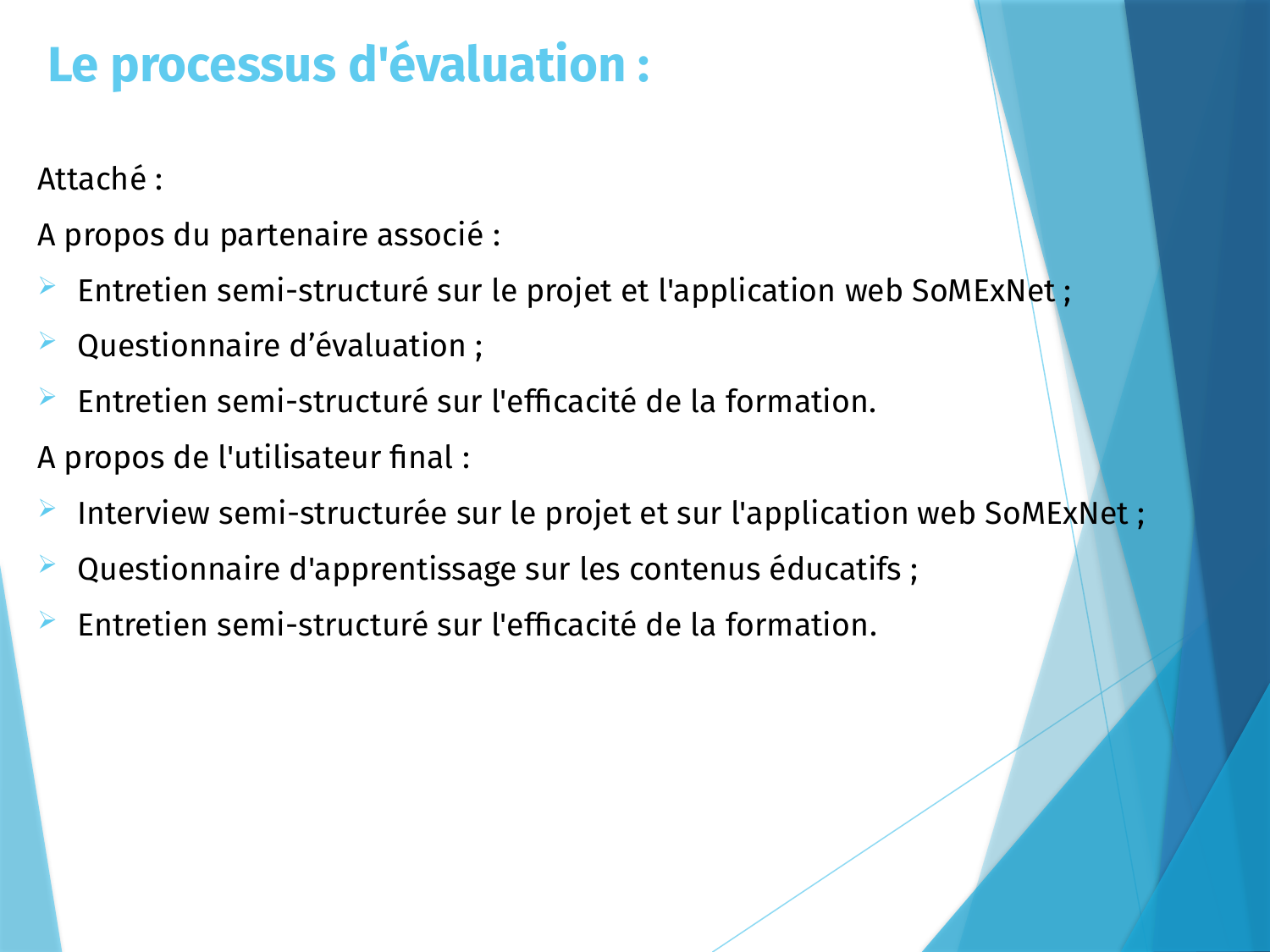

Le processus d'évaluation :

Attaché :
A propos du partenaire associé :
Entretien semi-structuré sur le projet et l'application web SoMExNet ;
Questionnaire d’évaluation ;
Entretien semi-structuré sur l'efficacité de la formation.
A propos de l'utilisateur final :
Interview semi-structurée sur le projet et sur l'application web SoMExNet ;
Questionnaire d'apprentissage sur les contenus éducatifs ;
Entretien semi-structuré sur l'efficacité de la formation.